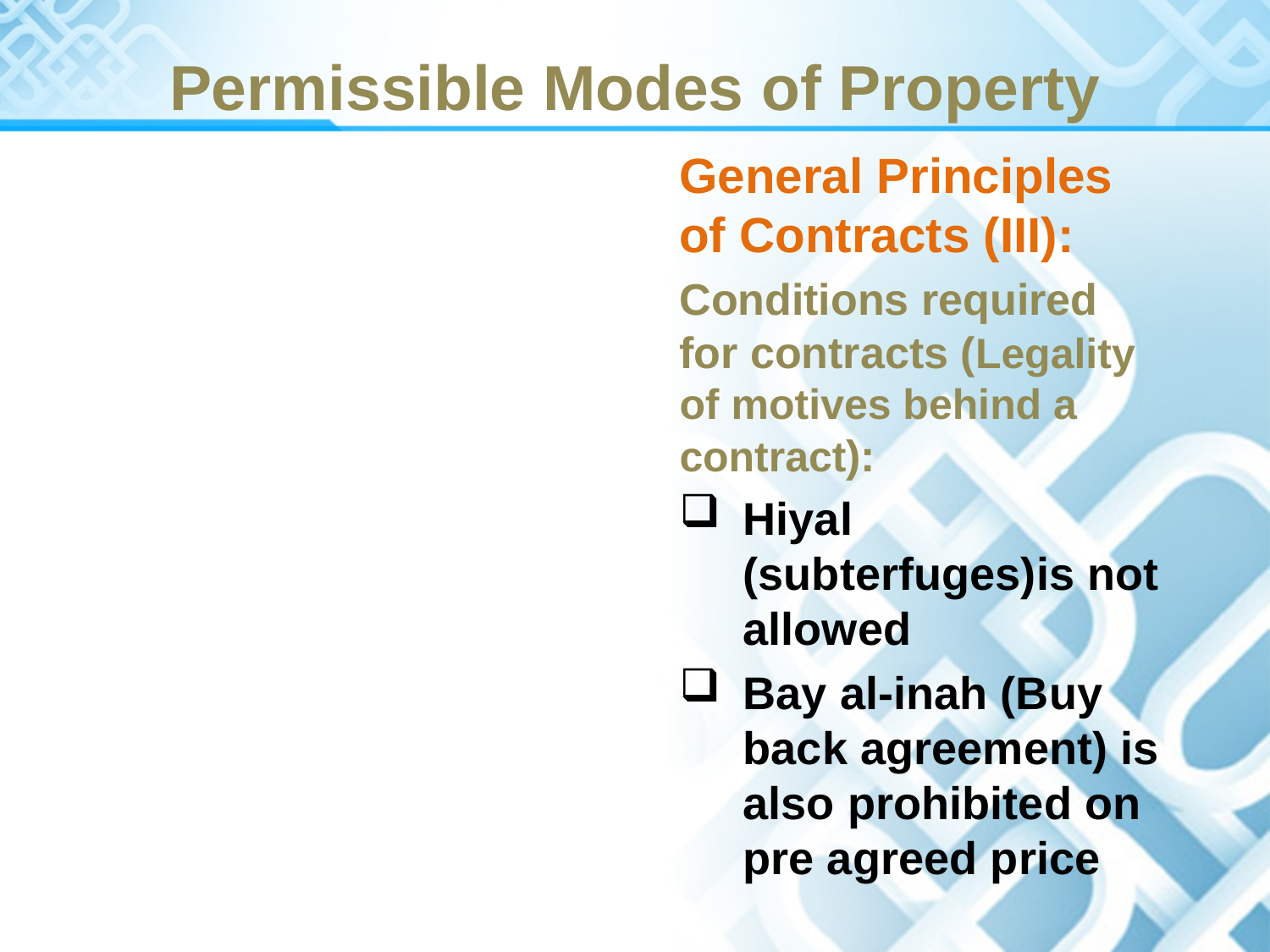

Permissible Modes of Property
General Principles of Contracts (III):
Conditions required for contracts (Legality of motives behind a contract):
Hiyal (subterfuges)is not allowed
Bay al-inah (Buy back agreement) is also prohibited on pre agreed price